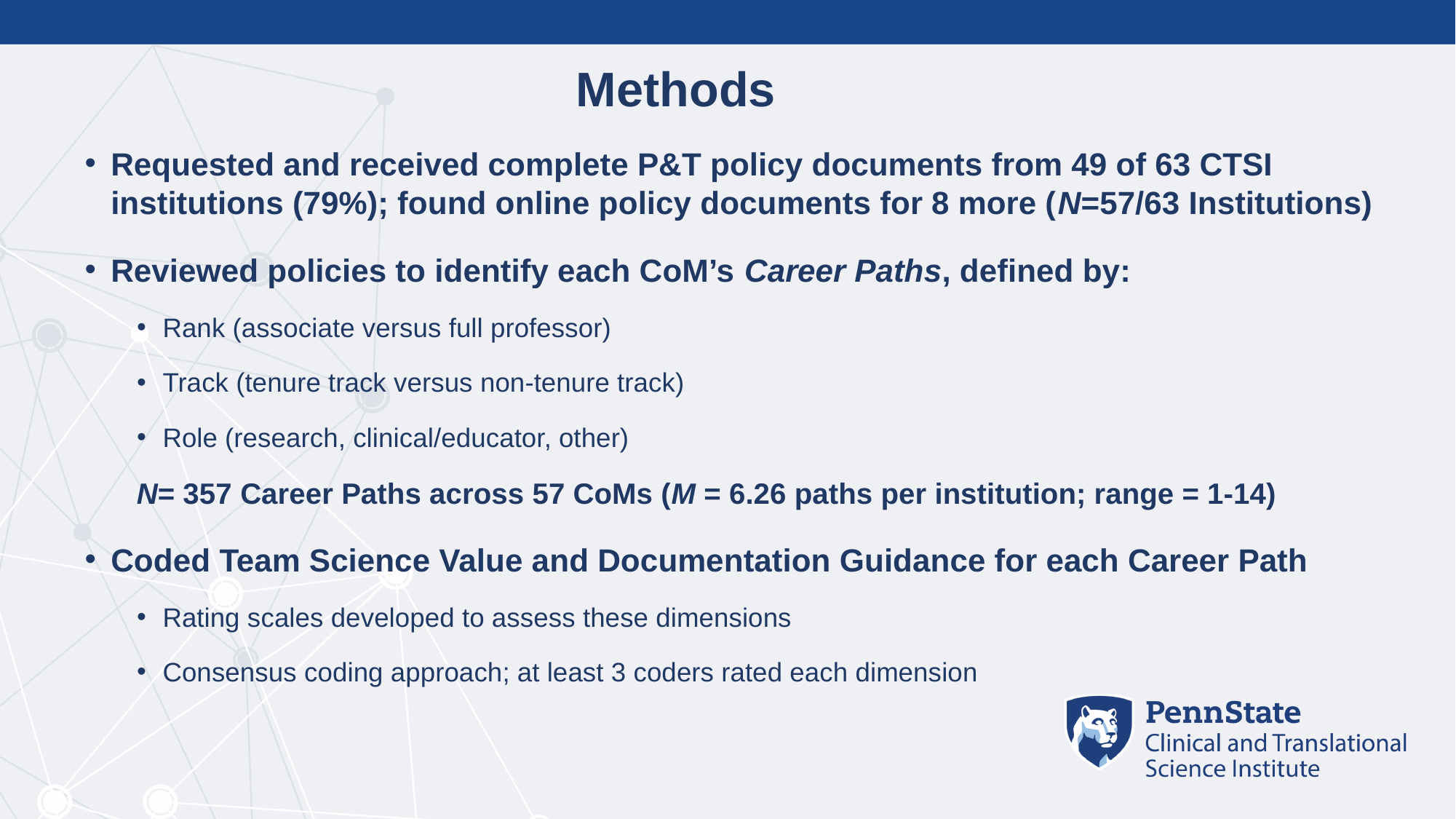

# Methods
Requested and received complete P&T policy documents from 49 of 63 CTSI institutions (79%); found online policy documents for 8 more (N=57/63 Institutions)
Reviewed policies to identify each CoM’s Career Paths, defined by:
Rank (associate versus full professor)
Track (tenure track versus non-tenure track)
Role (research, clinical/educator, other)
N= 357 Career Paths across 57 CoMs (M = 6.26 paths per institution; range = 1-14)
Coded Team Science Value and Documentation Guidance for each Career Path
Rating scales developed to assess these dimensions
Consensus coding approach; at least 3 coders rated each dimension